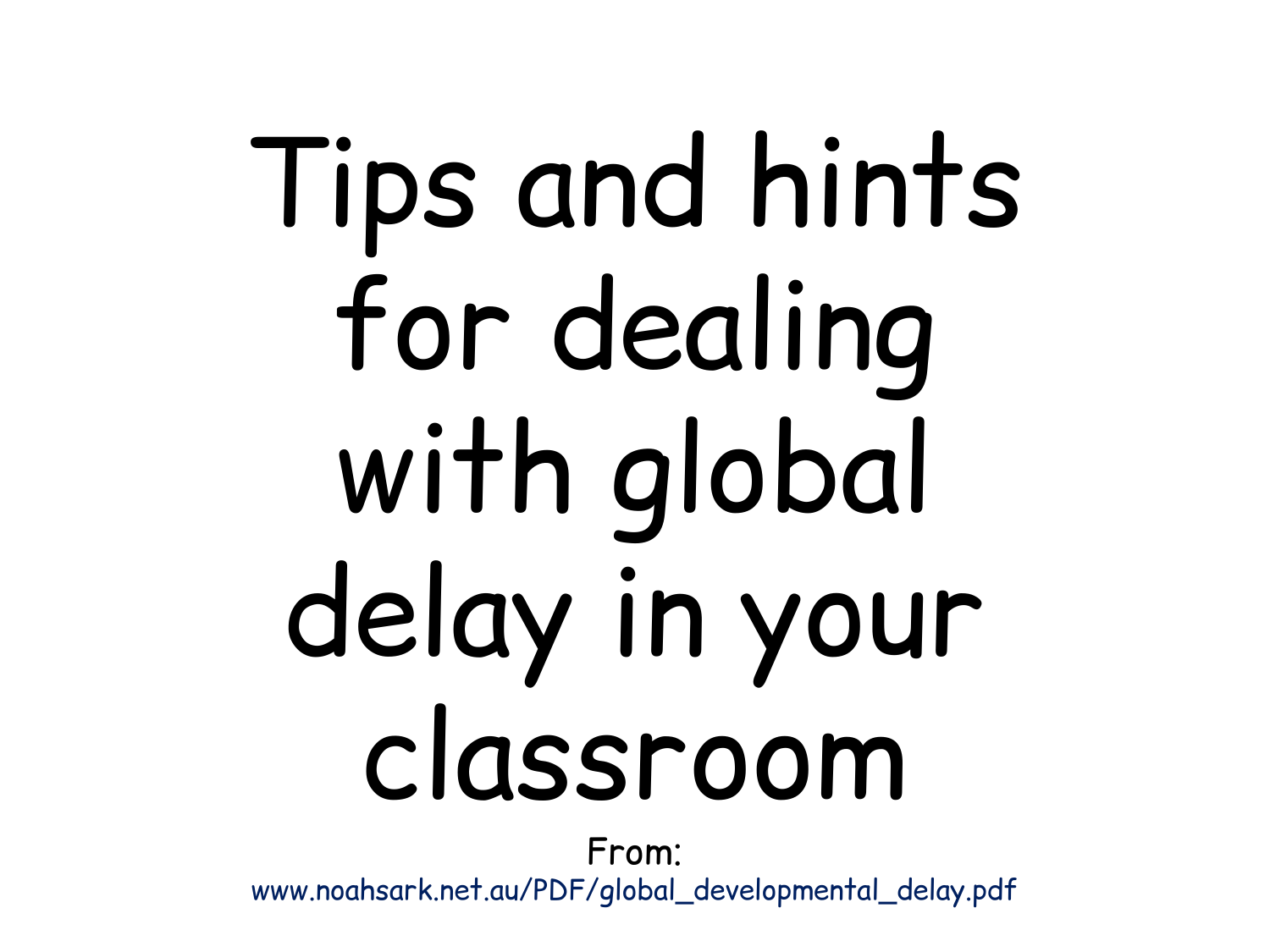

Tips and hints for dealing with global delay in your classroom
From: www.noahsark.net.au/PDF/global_developmental_delay.pdf